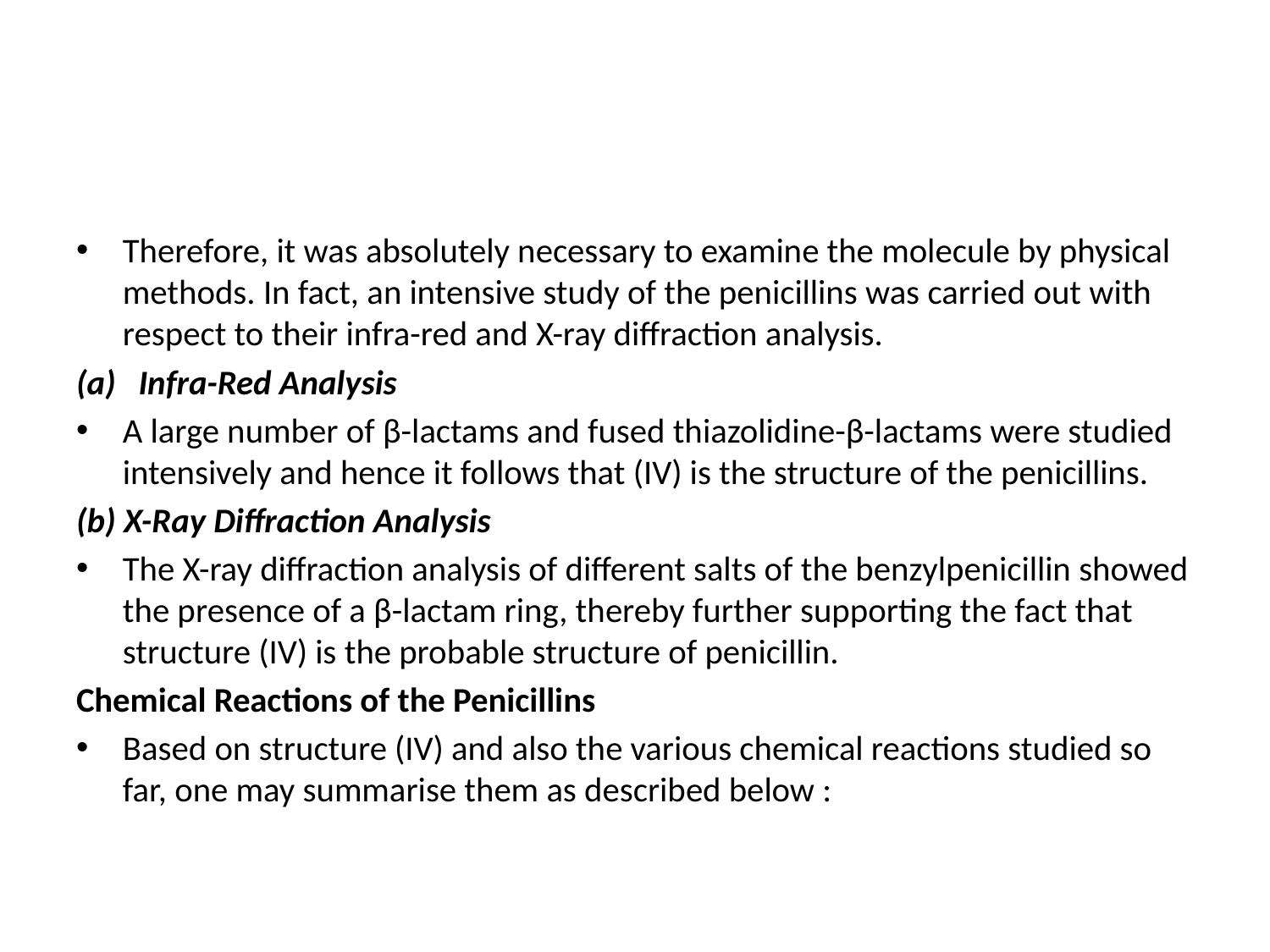

#
Therefore, it was absolutely necessary to examine the molecule by physical methods. In fact, an intensive study of the penicillins was carried out with respect to their infra-red and X-ray diffraction analysis.
Infra-Red Analysis
A large number of β-lactams and fused thiazolidine-β-lactams were studied intensively and hence it follows that (IV) is the structure of the penicillins.
(b) X-Ray Diffraction Analysis
The X-ray diffraction analysis of different salts of the benzylpenicillin showed the presence of a β-lactam ring, thereby further supporting the fact that structure (IV) is the probable structure of penicillin.
Chemical Reactions of the Penicillins
Based on structure (IV) and also the various chemical reactions studied so far, one may summarise them as described below :